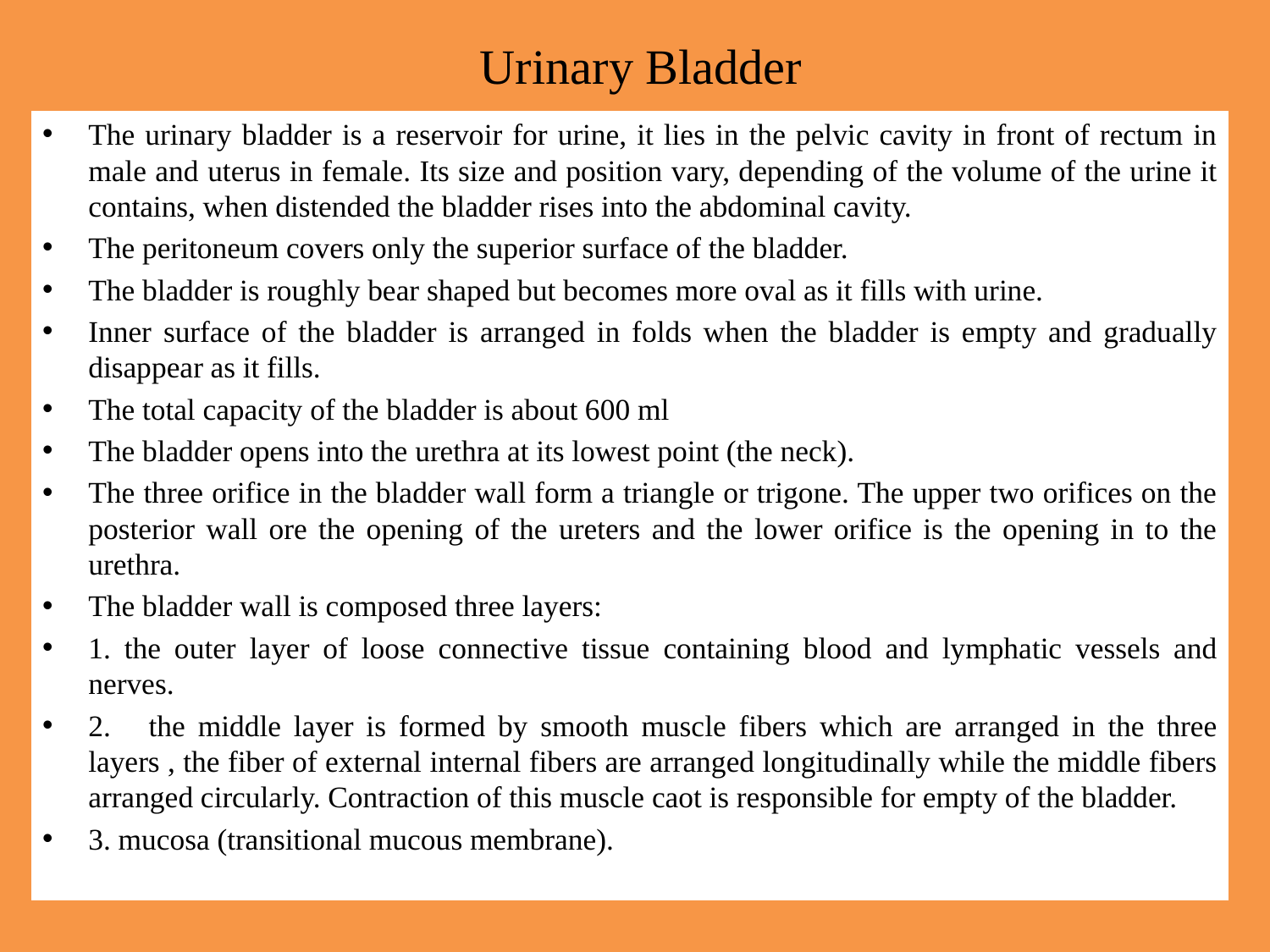

# Urinary Bladder
The urinary bladder is a reservoir for urine, it lies in the pelvic cavity in front of rectum in male and uterus in female. Its size and position vary, depending of the volume of the urine it contains, when distended the bladder rises into the abdominal cavity.
The peritoneum covers only the superior surface of the bladder.
The bladder is roughly bear shaped but becomes more oval as it fills with urine.
Inner surface of the bladder is arranged in folds when the bladder is empty and gradually disappear as it fills.
The total capacity of the bladder is about 600 ml
The bladder opens into the urethra at its lowest point (the neck).
The three orifice in the bladder wall form a triangle or trigone. The upper two orifices on the posterior wall ore the opening of the ureters and the lower orifice is the opening in to the urethra.
The bladder wall is composed three layers:
1. the outer layer of loose connective tissue containing blood and lymphatic vessels and nerves.
2.   the middle layer is formed by smooth muscle fibers which are arranged in the three layers , the fiber of external internal fibers are arranged longitudinally while the middle fibers arranged circularly. Contraction of this muscle caot is responsible for empty of the bladder.
3. mucosa (transitional mucous membrane).